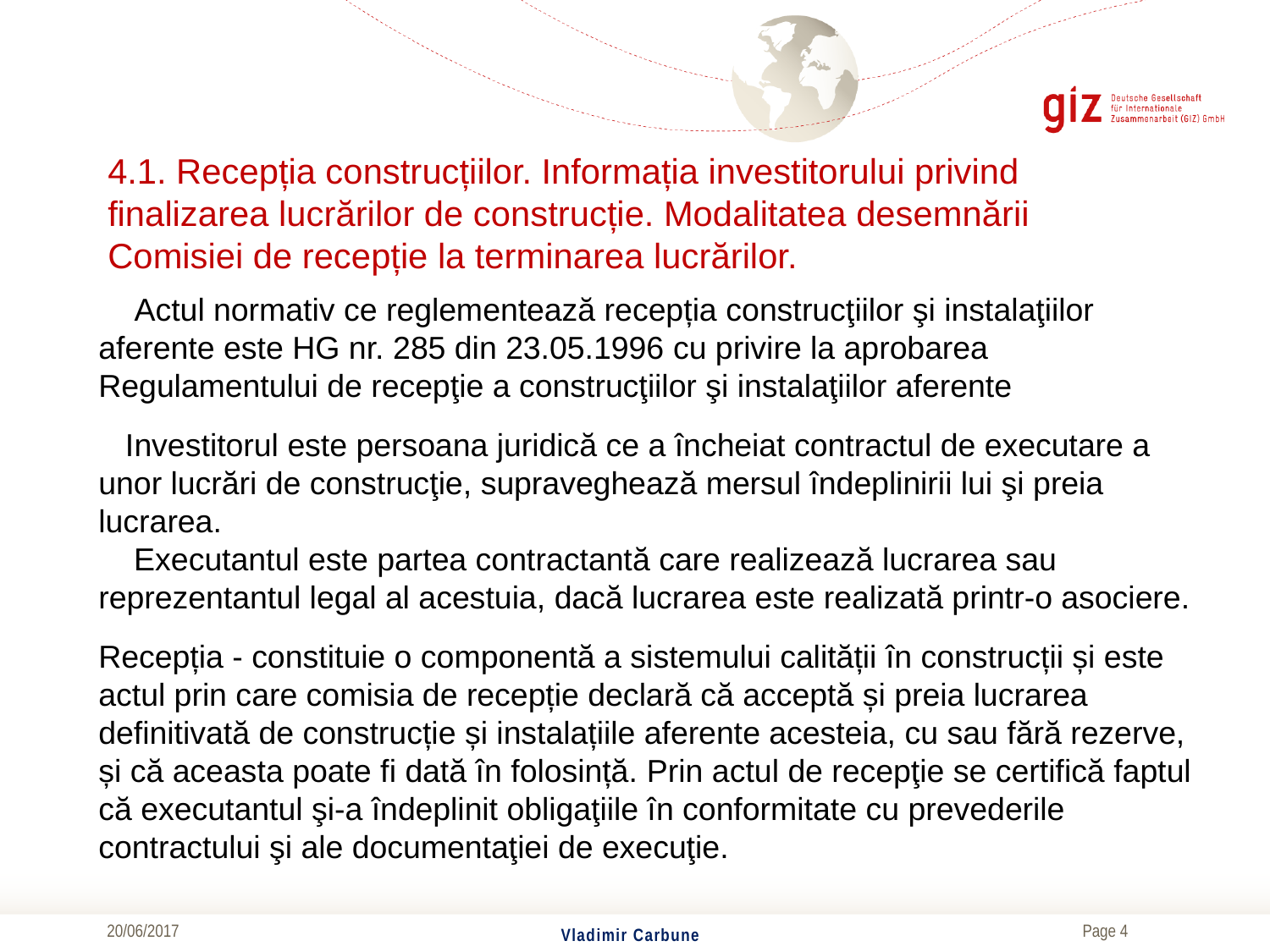

# 4.1. Recepția construcțiilor. Informația investitorului privind finalizarea lucrărilor de construcție. Modalitatea desemnării Comisiei de recepție la terminarea lucrărilor.
    Actul normativ ce reglementează recepția construcţiilor şi instalaţiilor aferente este HG nr. 285 din 23.05.1996 cu privire la aprobarea Regulamentului de recepţie a construcţiilor şi instalaţiilor aferente
   Investitorul este persoana juridică ce a încheiat contractul de executare a unor lucrări de construcţie, supraveghează mersul îndeplinirii lui şi preia lucrarea.
    Executantul este partea contractantă care realizează lucrarea sau reprezentantul legal al acestuia, dacă lucrarea este realizată printr-o asociere.
Recepția - constituie o componentă a sistemului calității în construcții și este actul prin care comisia de recepție declară că acceptă și preia lucrarea definitivată de construcție și instalațiile aferente acesteia, cu sau fără rezerve, și că aceasta poate fi dată în folosință. Prin actul de recepţie se certifică faptul că executantul şi-a îndeplinit obligaţiile în conformitate cu prevederile contractului şi ale documentaţiei de execuţie.
20/06/2017
Vladimir Carbune